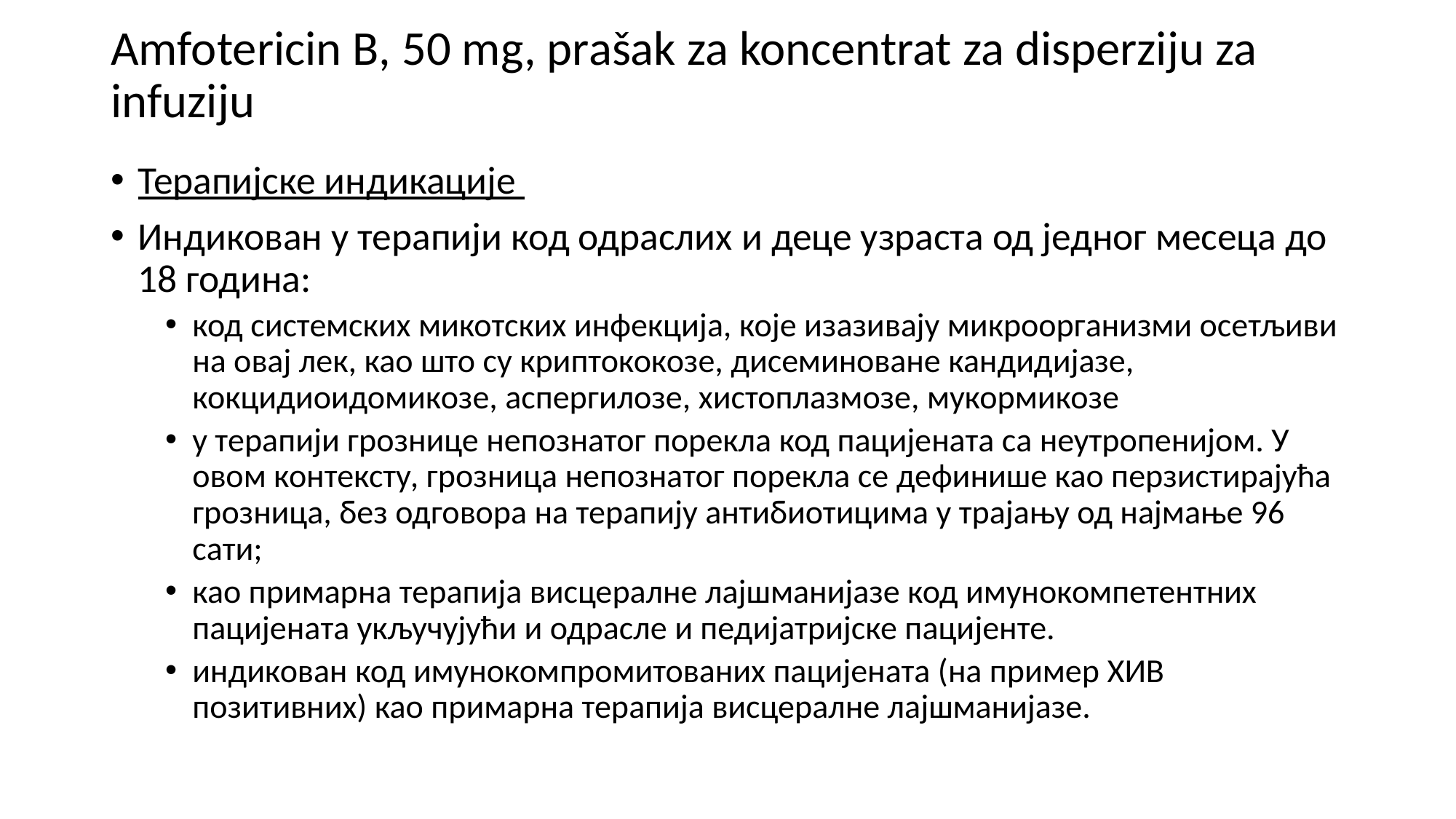

# Amfotericin B, 50 mg, prašak za koncentrat za disperziju za infuziju
Терапијске индикације
Индикован у терапији код одраслих и деце узраста од једног месеца до 18 година:
код системских микотских инфекција, које изазивају микроорганизми осетљиви на овај лек, као што су криптококозе, дисеминоване кандидијазе, кокцидиоидомикозе, аспергилозе, хистоплазмозе, мукормикозе
у терапији грознице непознатог порекла код пацијената са неутропенијом. У овом контексту, грозница непознатог порекла се дефинише као перзистирајућа грозница, без одговора на терапију антибиотицима у трајању од најмање 96 сати;
као примарна терапија висцералне лајшманијазе код имунокомпетентних пацијената укључујући и одрасле и педијатријске пацијенте.
индикован код имунокомпромитованих пацијената (на пример ХИВ позитивних) као примарна терапија висцералне лајшманијазе.